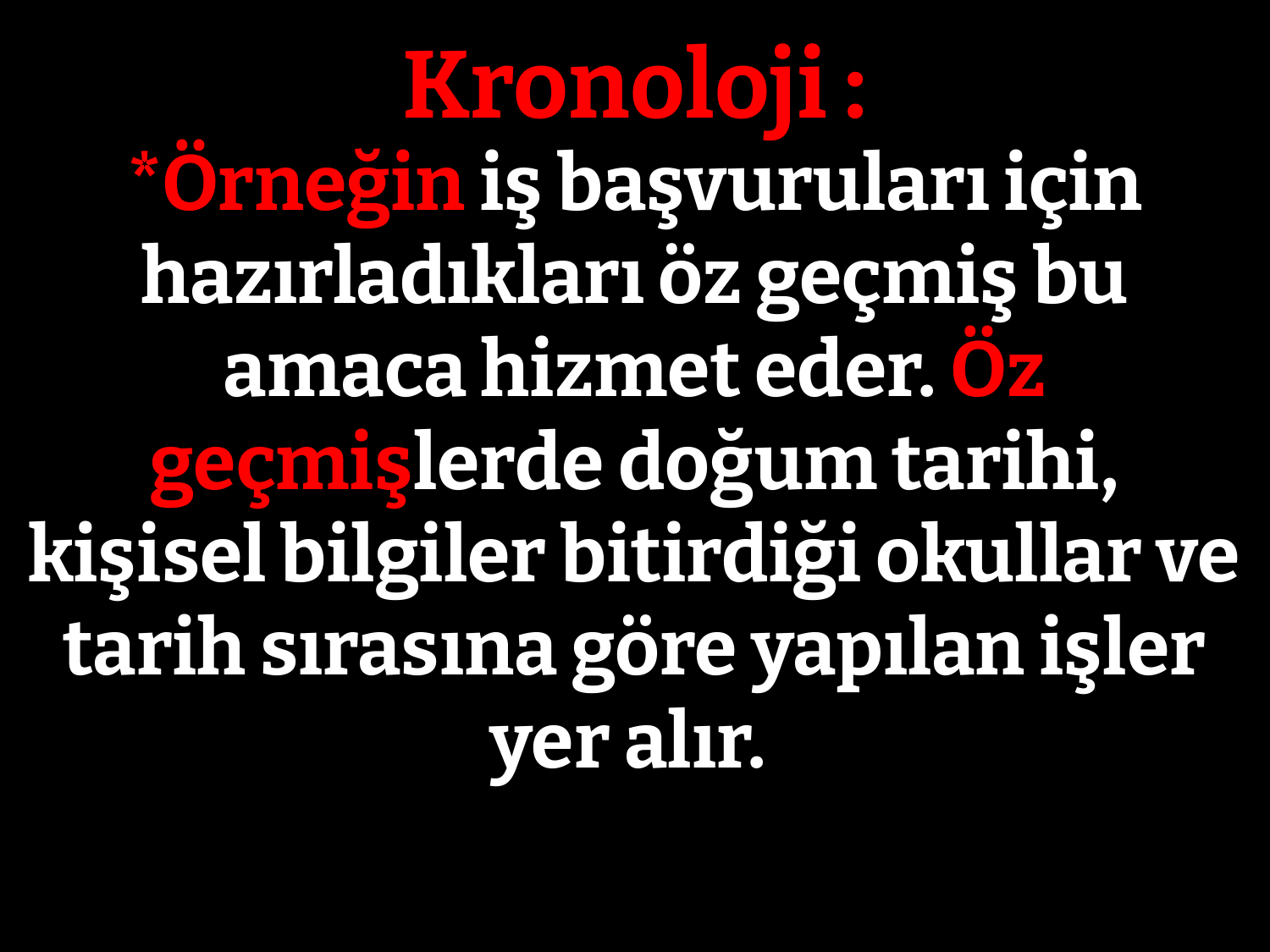

Kronoloji :
*Örneğin iş başvuruları için hazırladıkları öz geçmiş bu amaca hizmet eder. Öz geçmişlerde doğum tarihi, kişisel bilgiler bitirdiği okullar ve tarih sırasına göre yapılan işler yer alır.
#